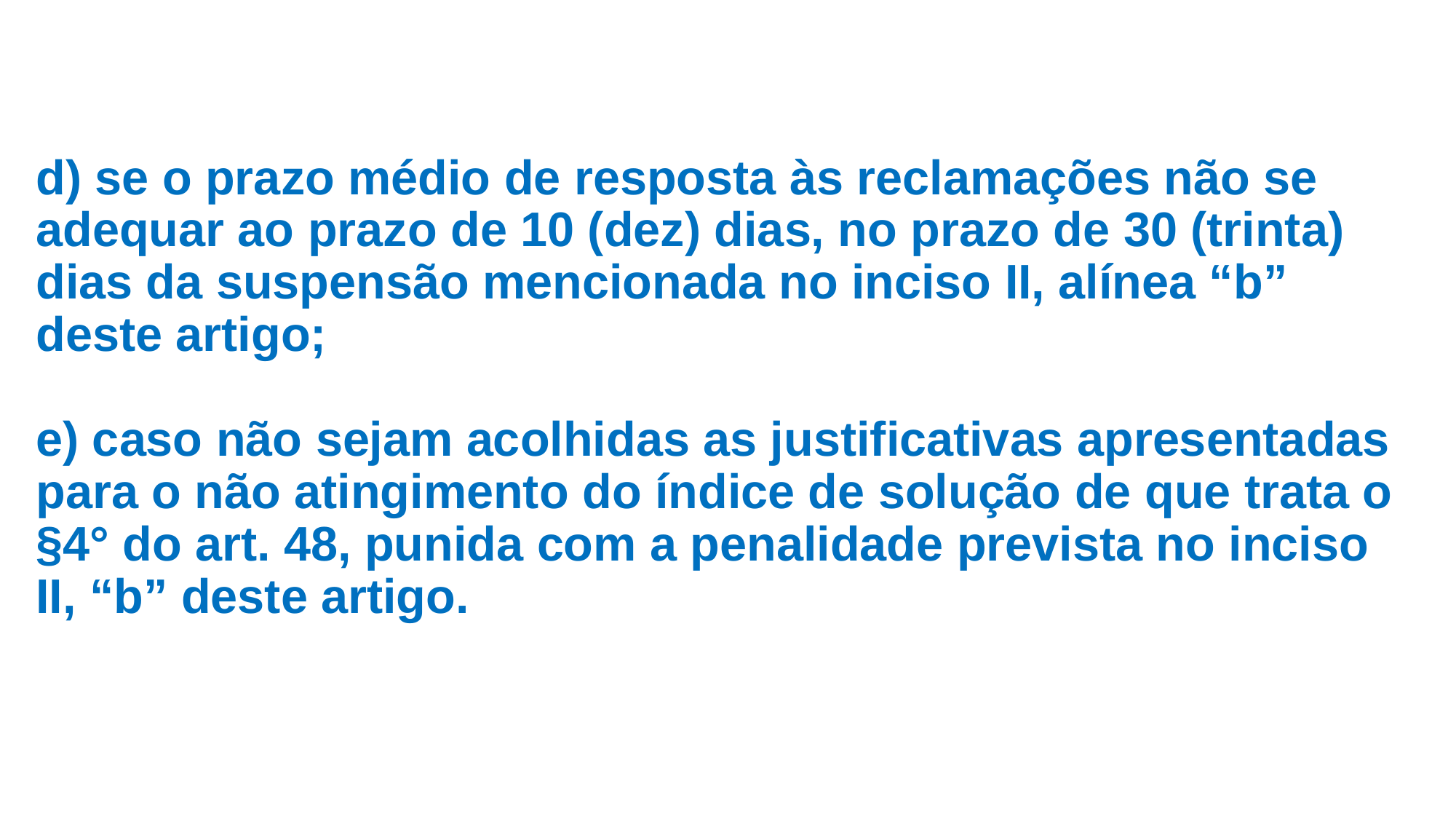

# d) se o prazo médio de resposta às reclamações não se adequar ao prazo de 10 (dez) dias, no prazo de 30 (trinta) dias da suspensão mencionada no inciso II, alínea “b” deste artigo; e) caso não sejam acolhidas as justificativas apresentadas para o não atingimento do índice de solução de que trata o §4° do art. 48, punida com a penalidade prevista no inciso II, “b” deste artigo.